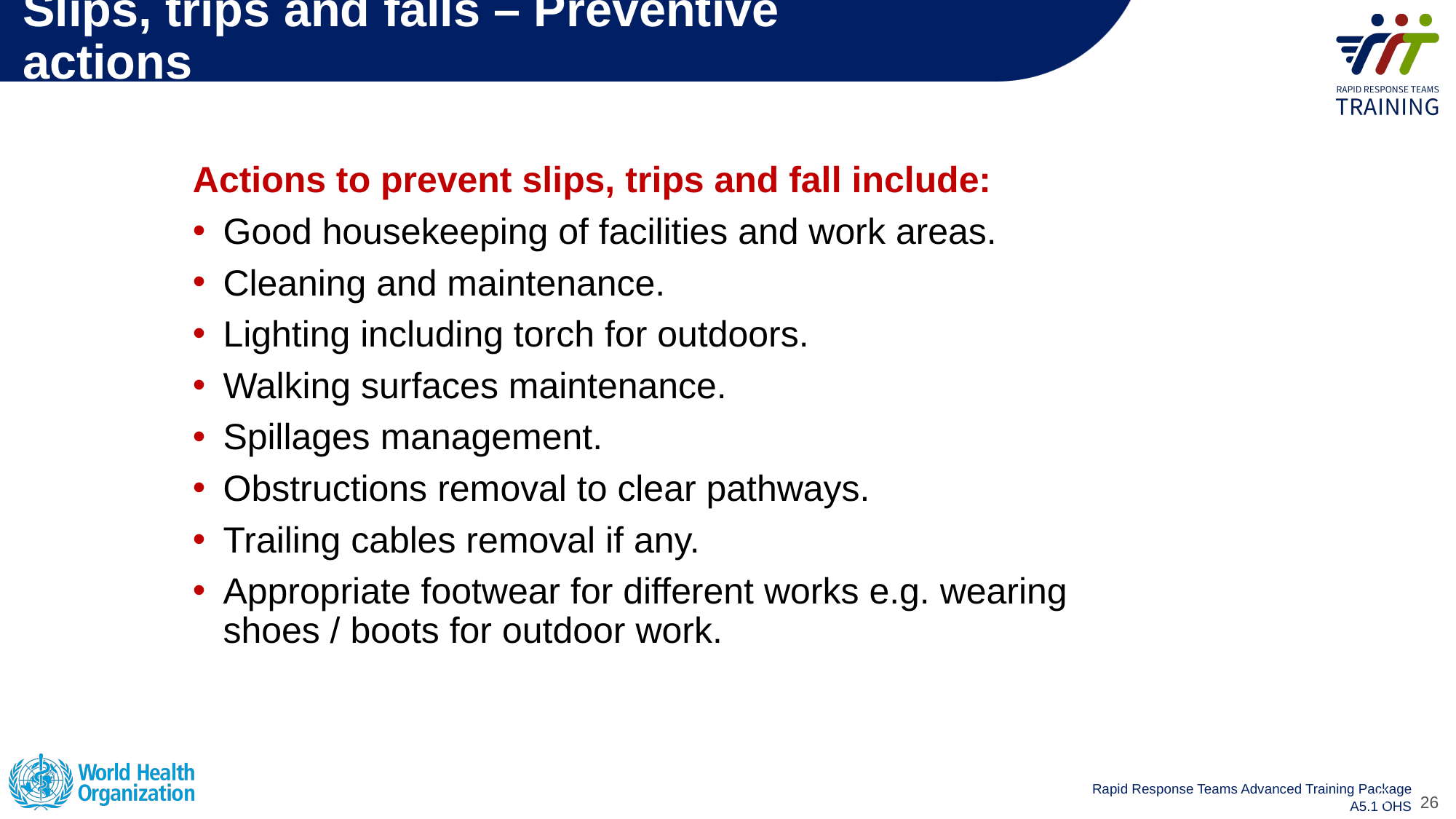

Slips, trips and falls – Preventive actions
Actions to prevent slips, trips and fall include:
Good housekeeping of facilities and work areas.
Cleaning and maintenance.
Lighting including torch for outdoors.
Walking surfaces maintenance.
Spillages management.
Obstructions removal to clear pathways.
Trailing cables removal if any.
Appropriate footwear for different works e.g. wearing shoes / boots for outdoor work.
26